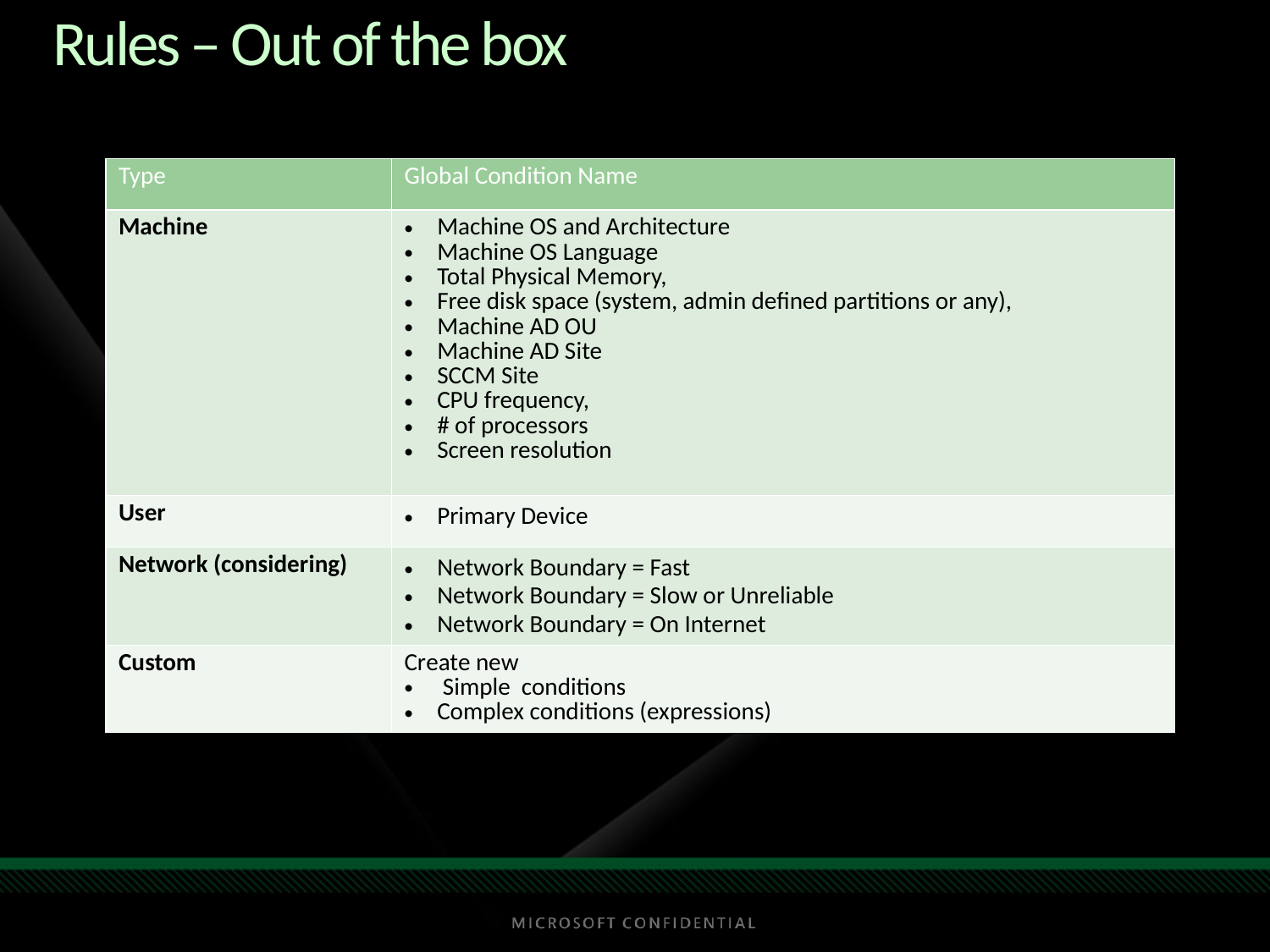

# Rules – Out of the box
| Type | Global Condition Name |
| --- | --- |
| Machine | Machine OS and Architecture Machine OS Language Total Physical Memory, Free disk space (system, admin defined partitions or any), Machine AD OU Machine AD Site SCCM Site CPU frequency, # of processors Screen resolution |
| User | Primary Device |
| Network (considering) | Network Boundary = Fast Network Boundary = Slow or Unreliable Network Boundary = On Internet |
| Custom | Create new Simple conditions Complex conditions (expressions) |